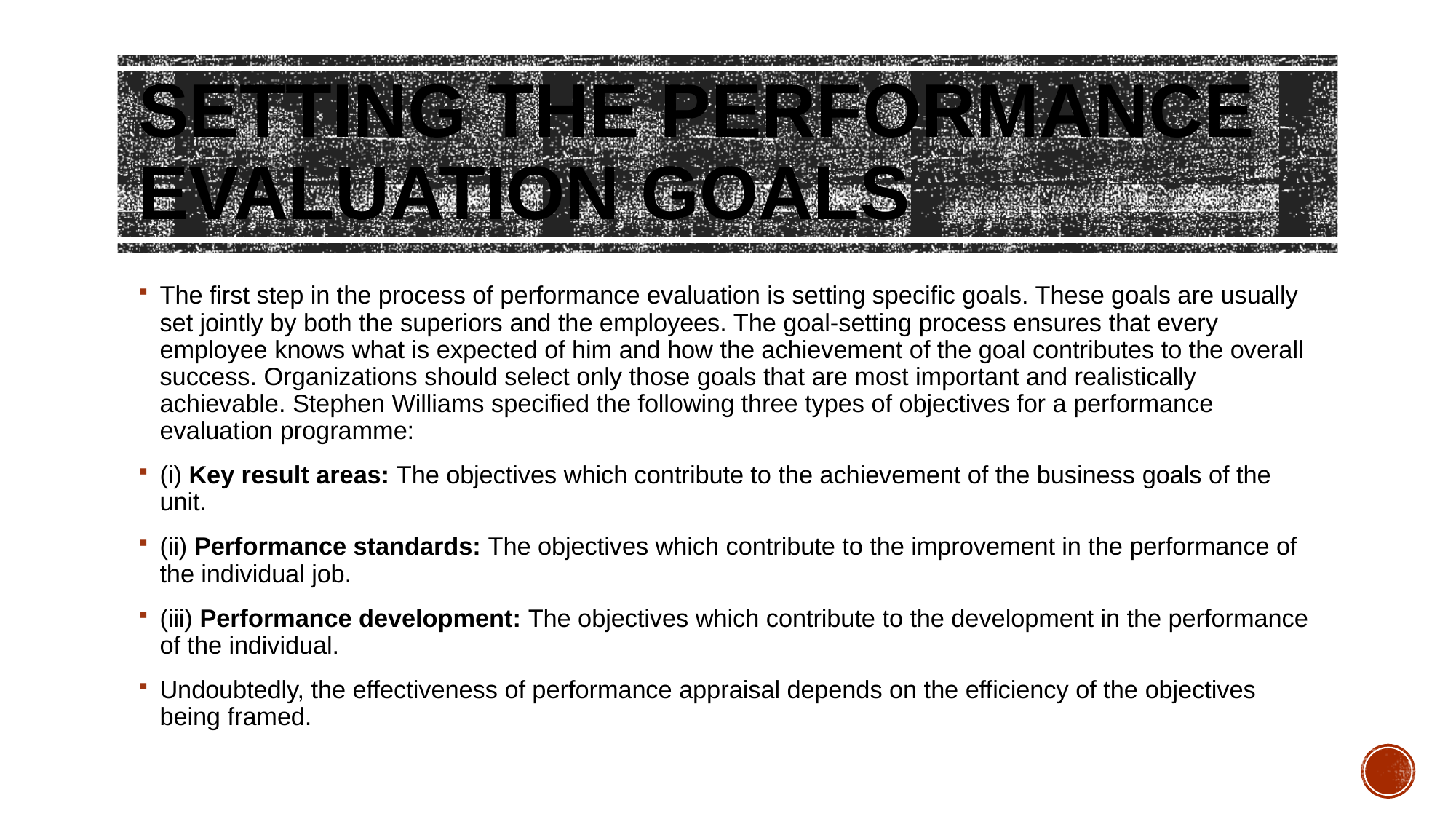

# Setting the Performance Evaluation Goals

The first step in the process of performance evaluation is setting specific goals. These goals are usually set jointly by both the superiors and the employees. The goal-setting process ensures that every employee knows what is expected of him and how the achievement of the goal contributes to the overall success. Organizations should select only those goals that are most important and realistically achievable. Stephen Williams specified the following three types of objectives for a performance evaluation programme:
(i) Key result areas: The objectives which contribute to the achievement of the business goals of the unit.
(ii) Performance standards: The objectives which contribute to the improvement in the performance of the individual job.
(iii) Performance development: The objectives which contribute to the development in the performance of the individual.
Undoubtedly, the effectiveness of performance appraisal depends on the efficiency of the objectives being framed.